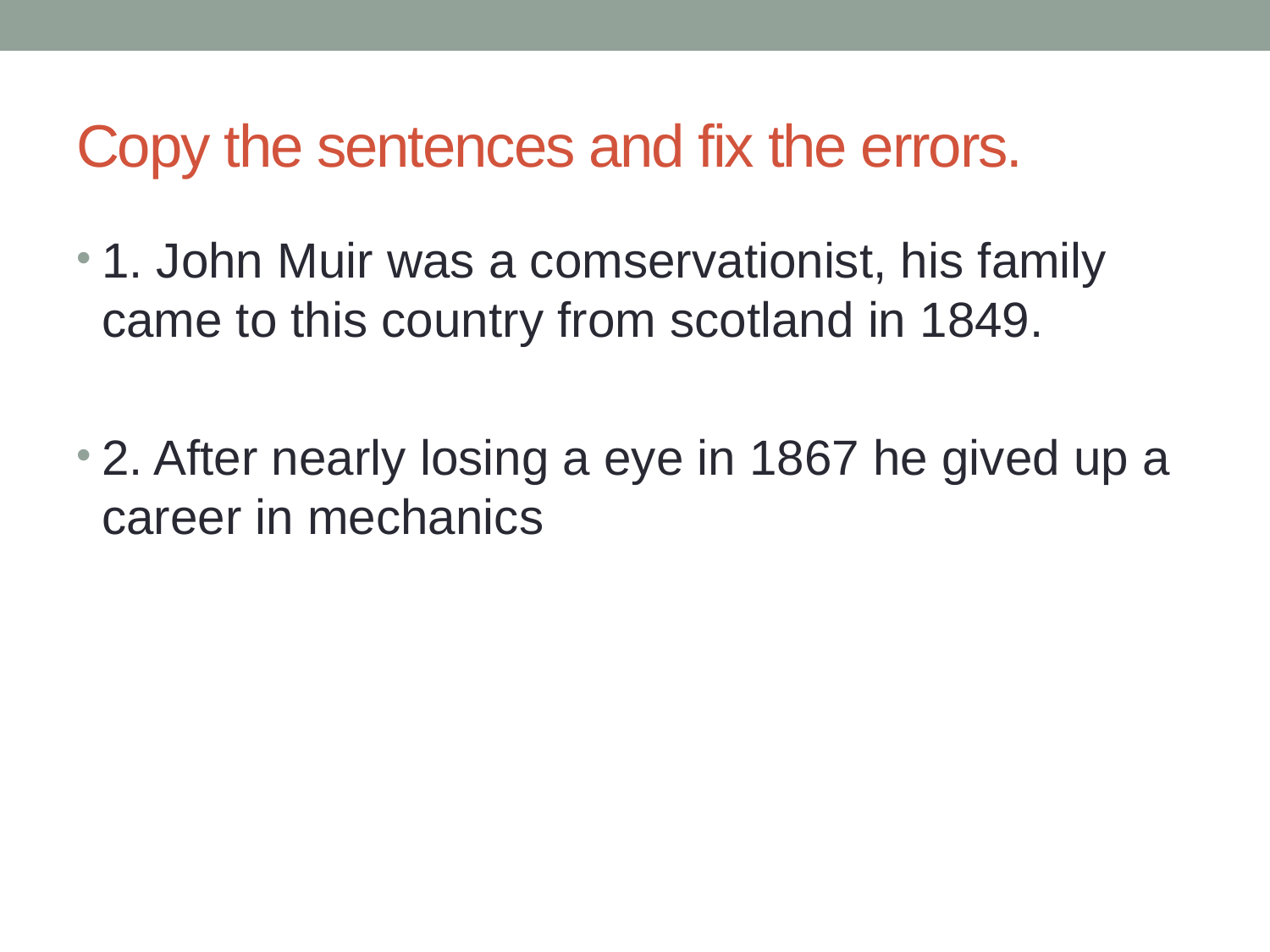

# Copy the sentences and fix the errors.
1. John Muir was a comservationist, his family came to this country from scotland in 1849.

2. After nearly losing a eye in 1867 he gived up a career in mechanics